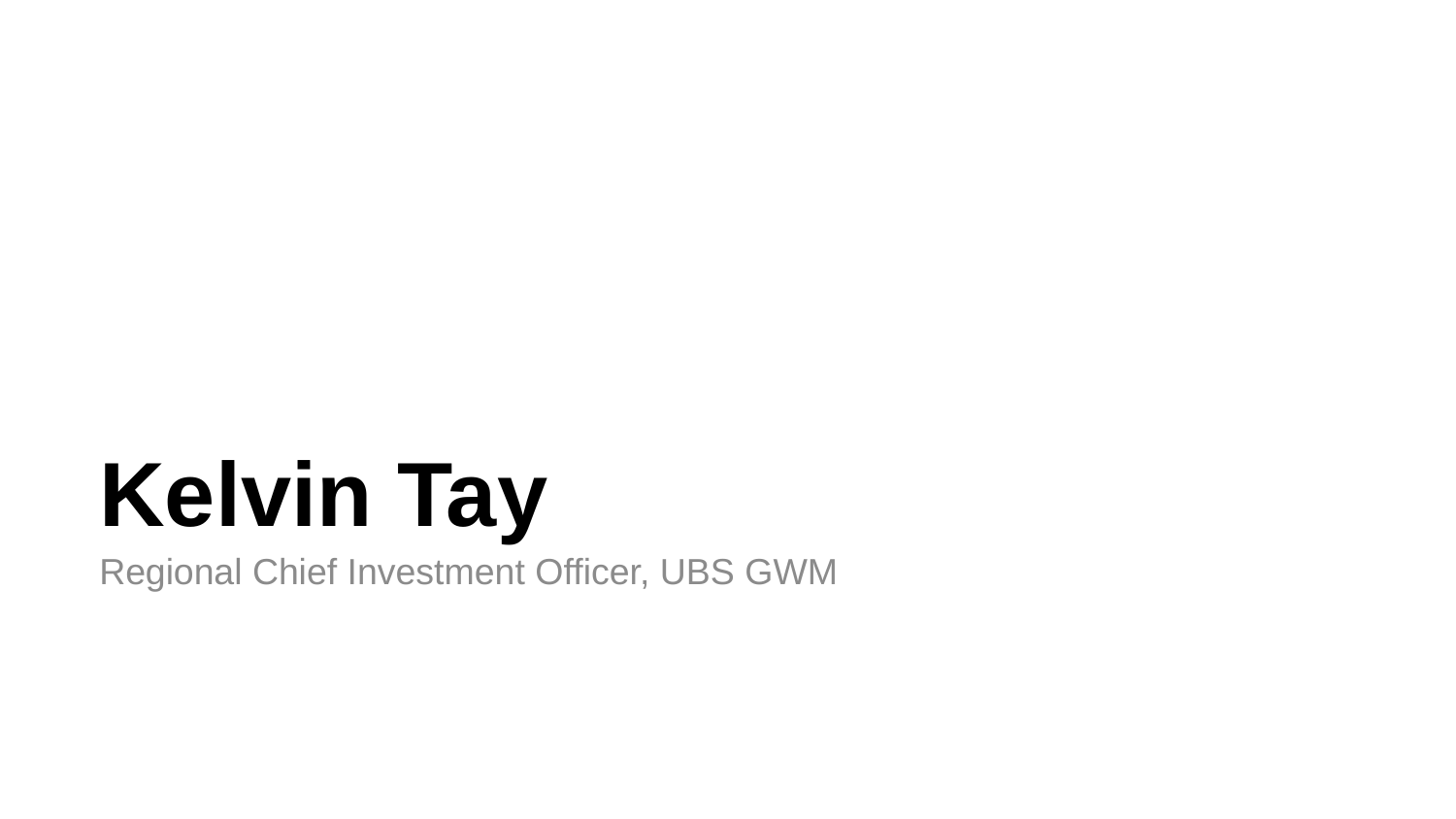

# Kelvin Tay
Regional Chief Investment Officer, UBS GWM